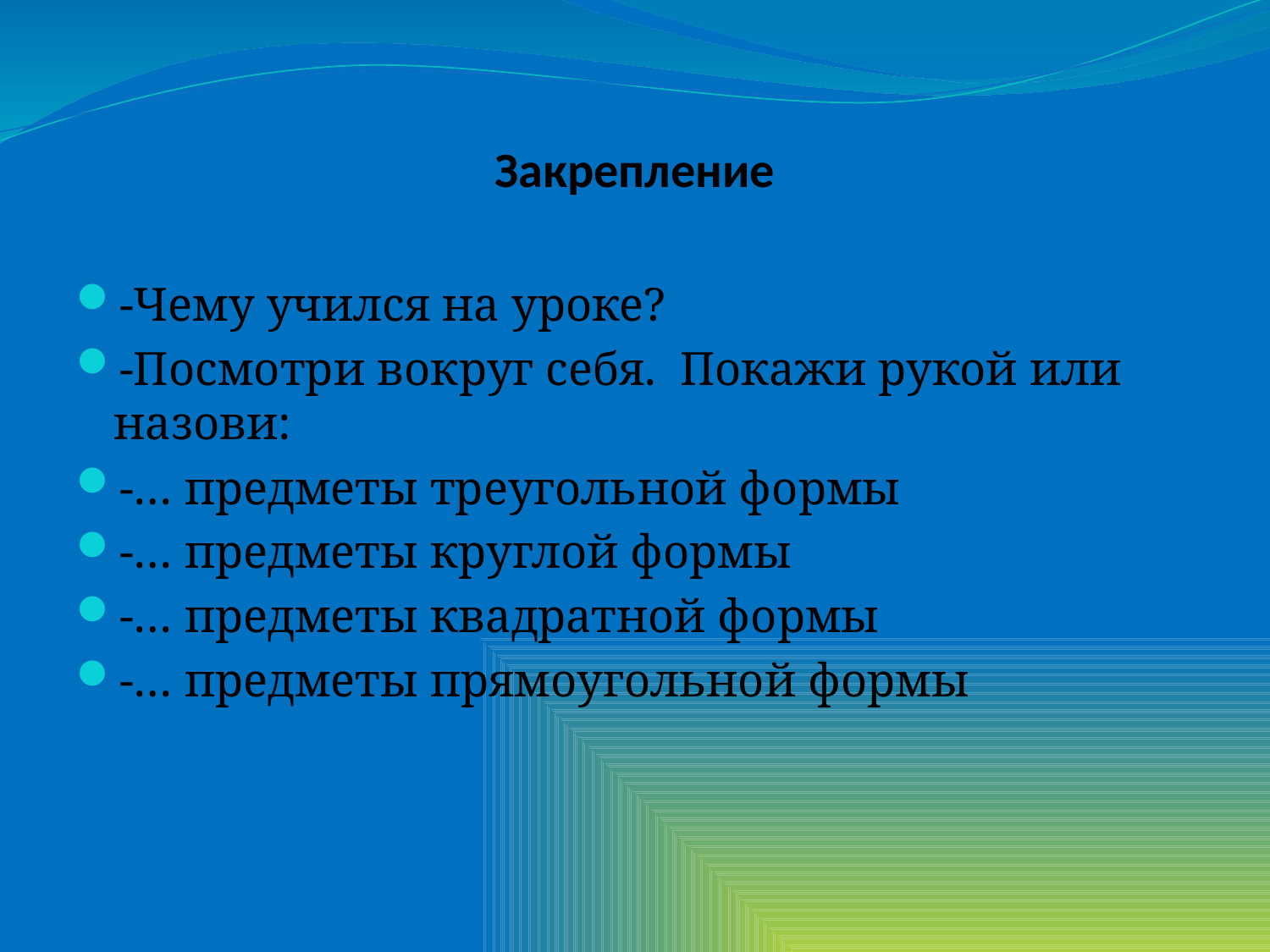

# Закрепление
-Чему учился на уроке?
-Посмотри вокруг себя.  Покажи рукой или назови:
-… предметы треугольной формы
-… предметы круглой формы
-… предметы квадратной формы
-… предметы прямоугольной формы